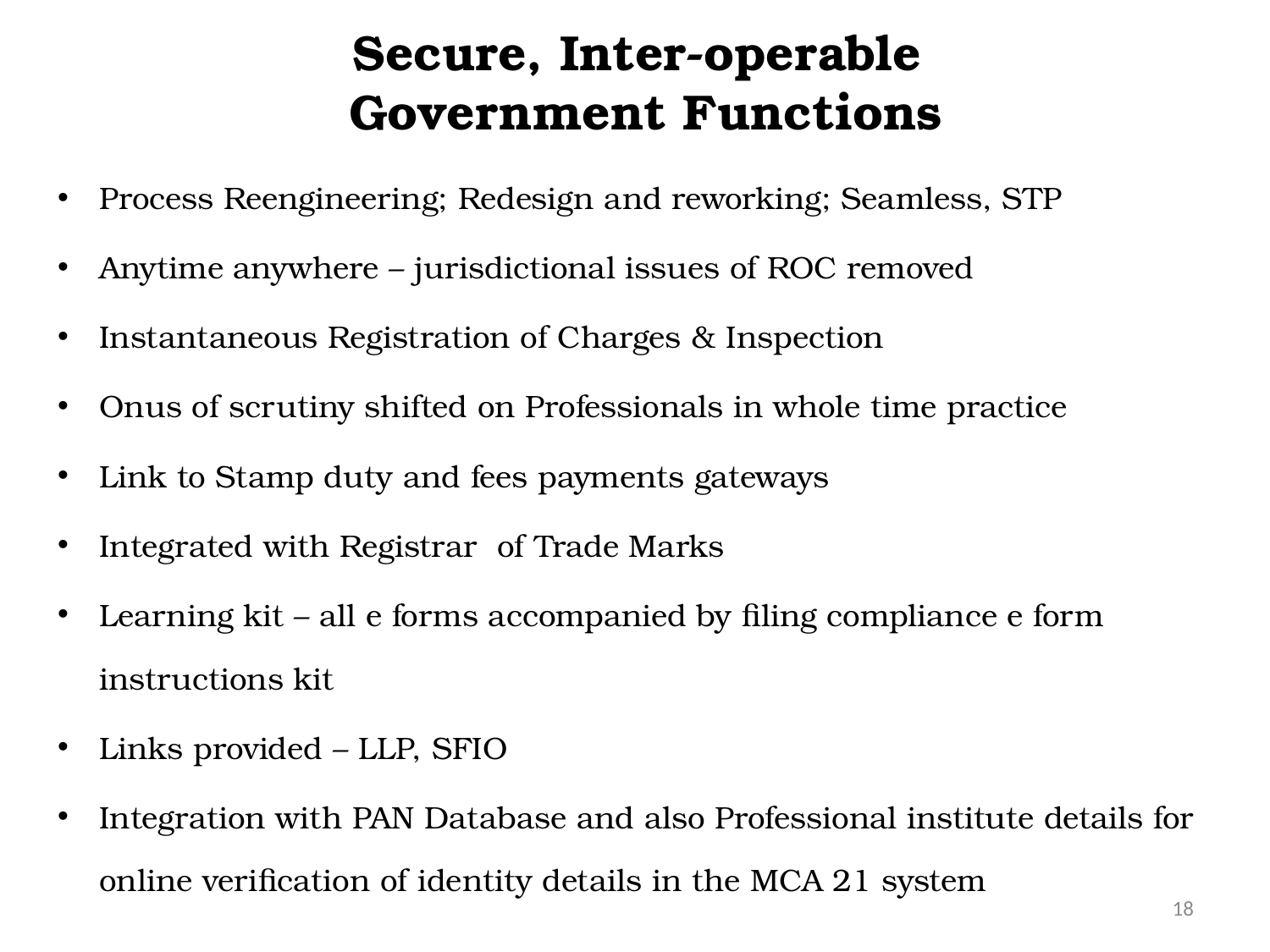

# Secure, Inter-operable Government Functions
Process Reengineering; Redesign and reworking; Seamless, STP
Anytime anywhere – jurisdictional issues of ROC removed
Instantaneous Registration of Charges & Inspection
Onus of scrutiny shifted on Professionals in whole time practice
Link to Stamp duty and fees payments gateways
Integrated with Registrar  of Trade Marks
Learning kit – all e forms accompanied by filing compliance e form instructions kit
Links provided – LLP, SFIO
Integration with PAN Database and also Professional institute details for online veriﬁcation of identity details in the MCA 21 system

18